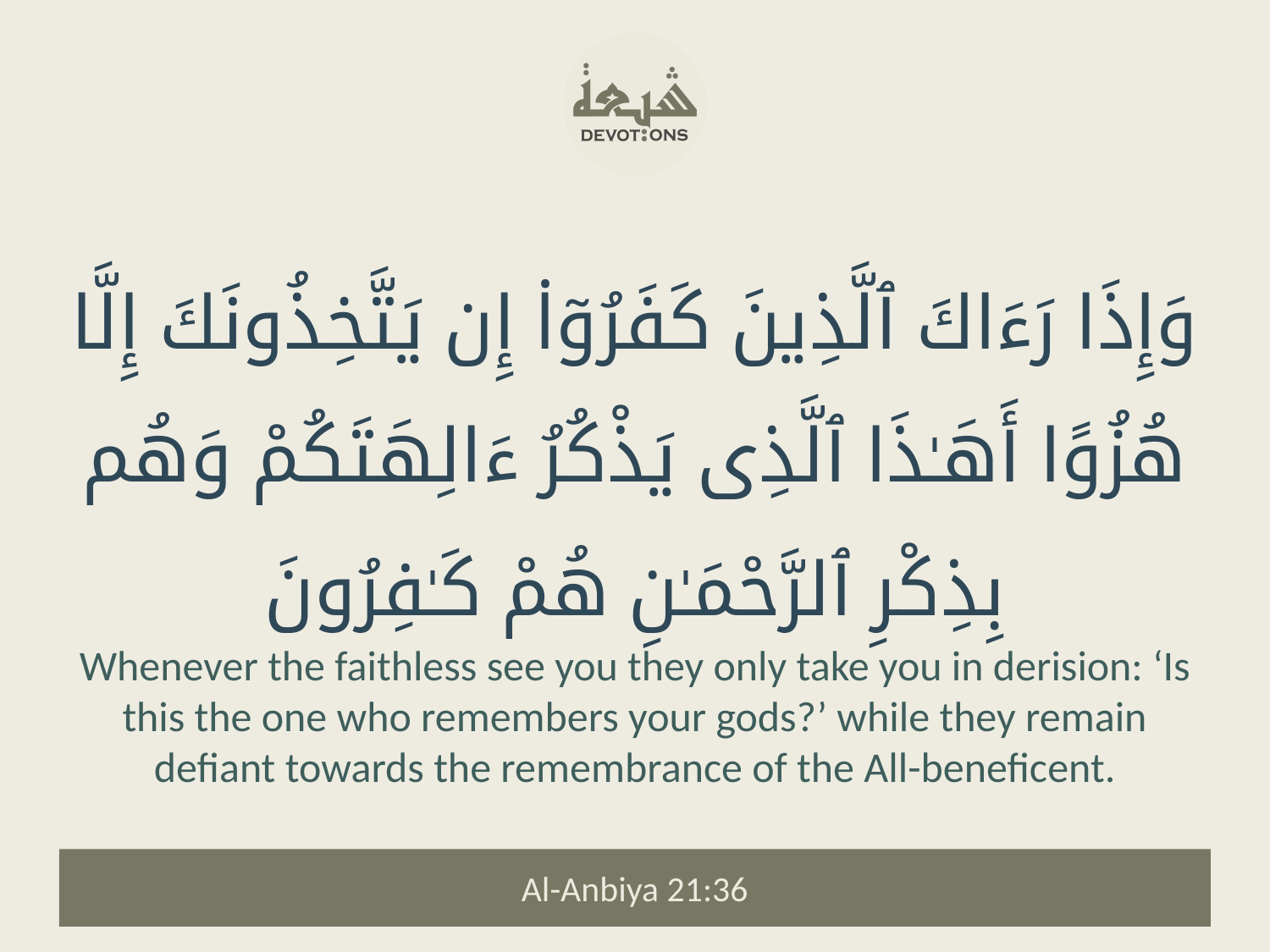

وَإِذَا رَءَاكَ ٱلَّذِينَ كَفَرُوٓا۟ إِن يَتَّخِذُونَكَ إِلَّا هُزُوًا أَهَـٰذَا ٱلَّذِى يَذْكُرُ ءَالِهَتَكُمْ وَهُم بِذِكْرِ ٱلرَّحْمَـٰنِ هُمْ كَـٰفِرُونَ
Whenever the faithless see you they only take you in derision: ‘Is this the one who remembers your gods?’ while they remain defiant towards the remembrance of the All-beneficent.
Al-Anbiya 21:36